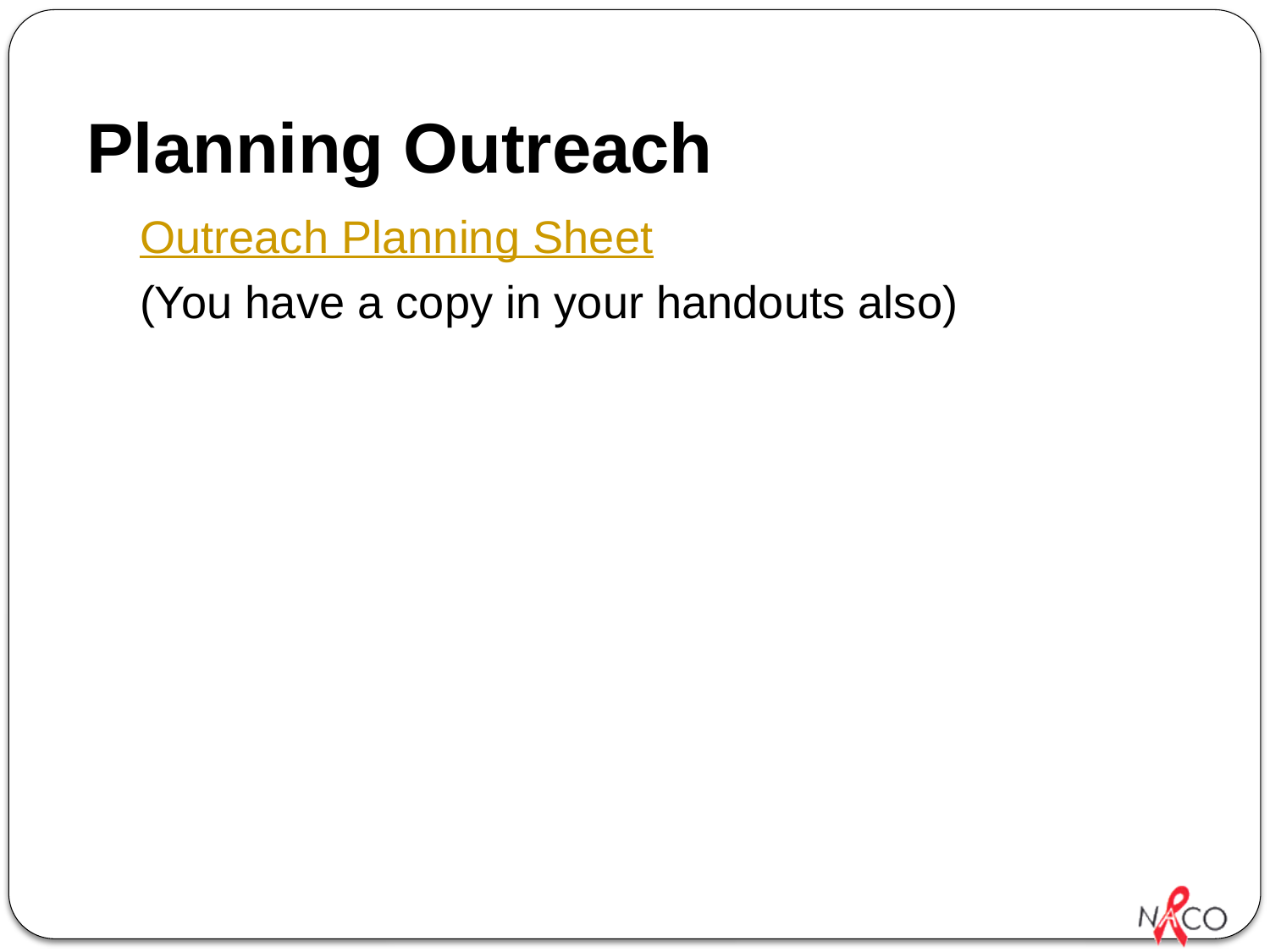

# Planning Outreach
Outreach Planning Sheet
(You have a copy in your handouts also)